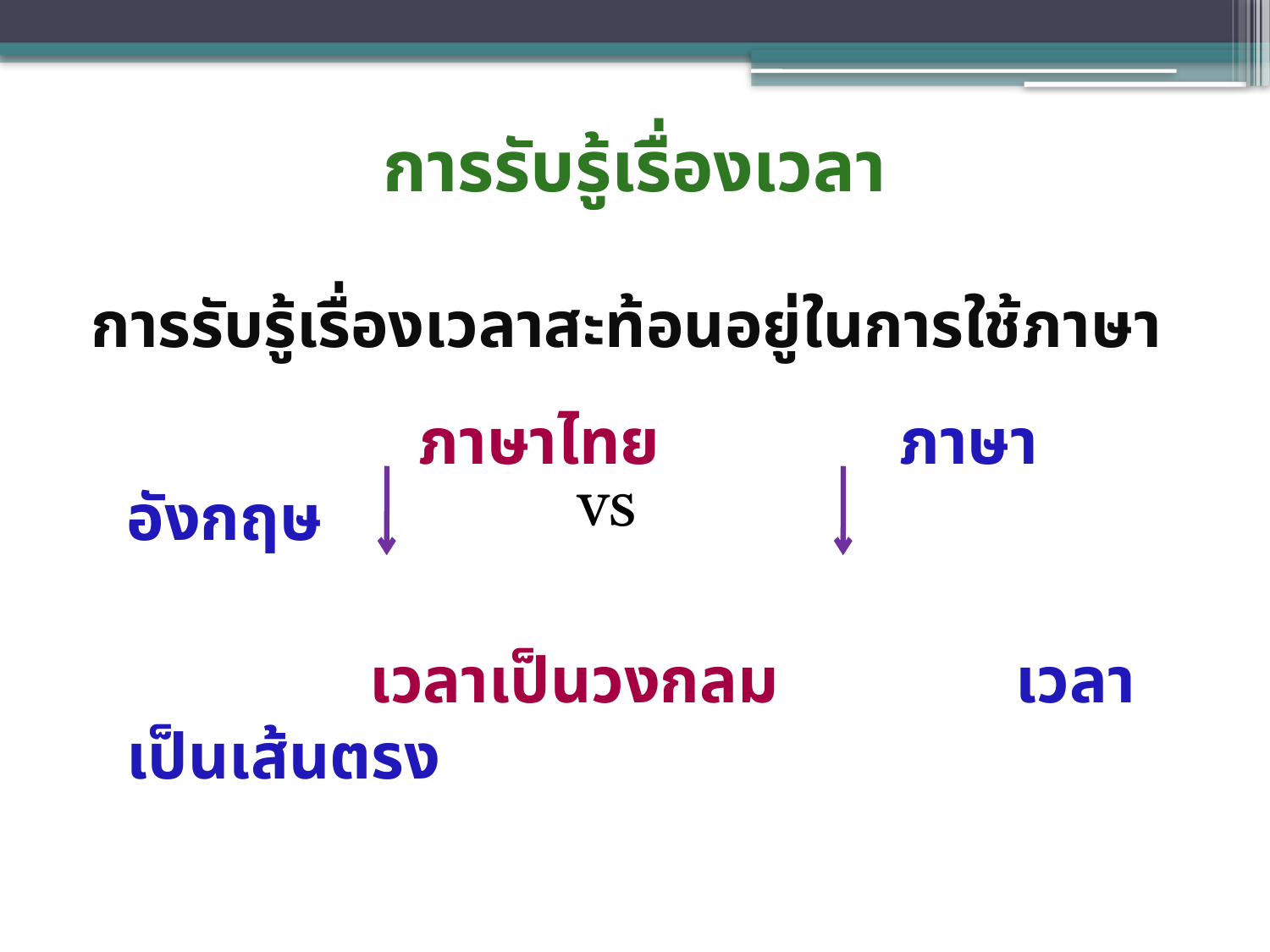

# การรับรู้เรื่องเวลา
การรับรู้เรื่องเวลาสะท้อนอยู่ในการใช้ภาษา

		          ภาษาไทย  	         ภาษาอังกฤษ

	   	       เวลาเป็นวงกลม   		เวลาเป็นเส้นตรง
vs